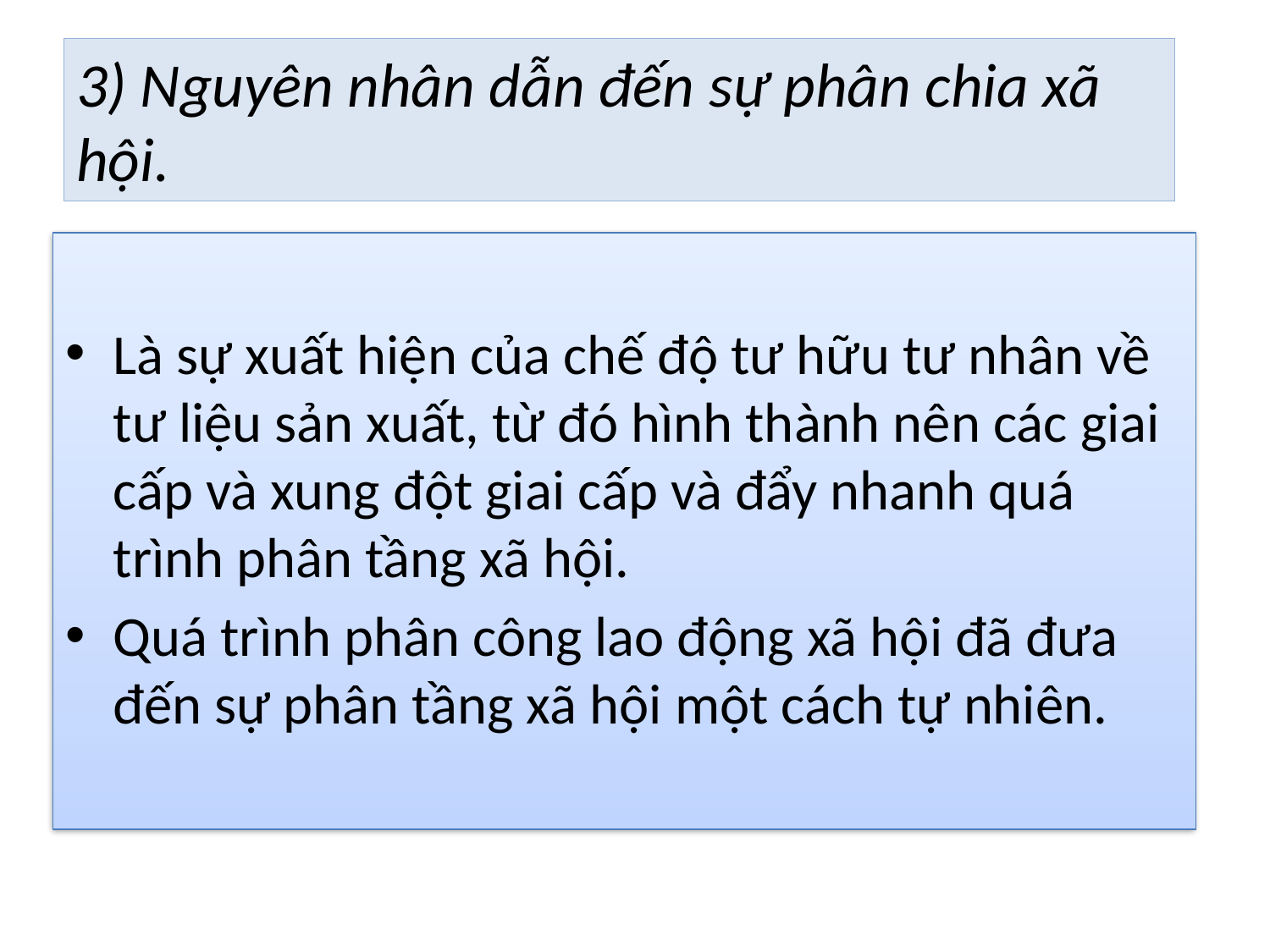

# 3) Nguyên nhân dẫn đến sự phân chia xã hội.

Là sự xuất hiện của chế độ tư hữu tư nhân về tư liệu sản xuất, từ đó hình thành nên các giai cấp và xung đột giai cấp và đẩy nhanh quá trình phân tầng xã hội.
Quá trình phân công lao động xã hội đã đưa đến sự phân tầng xã hội một cách tự nhiên.